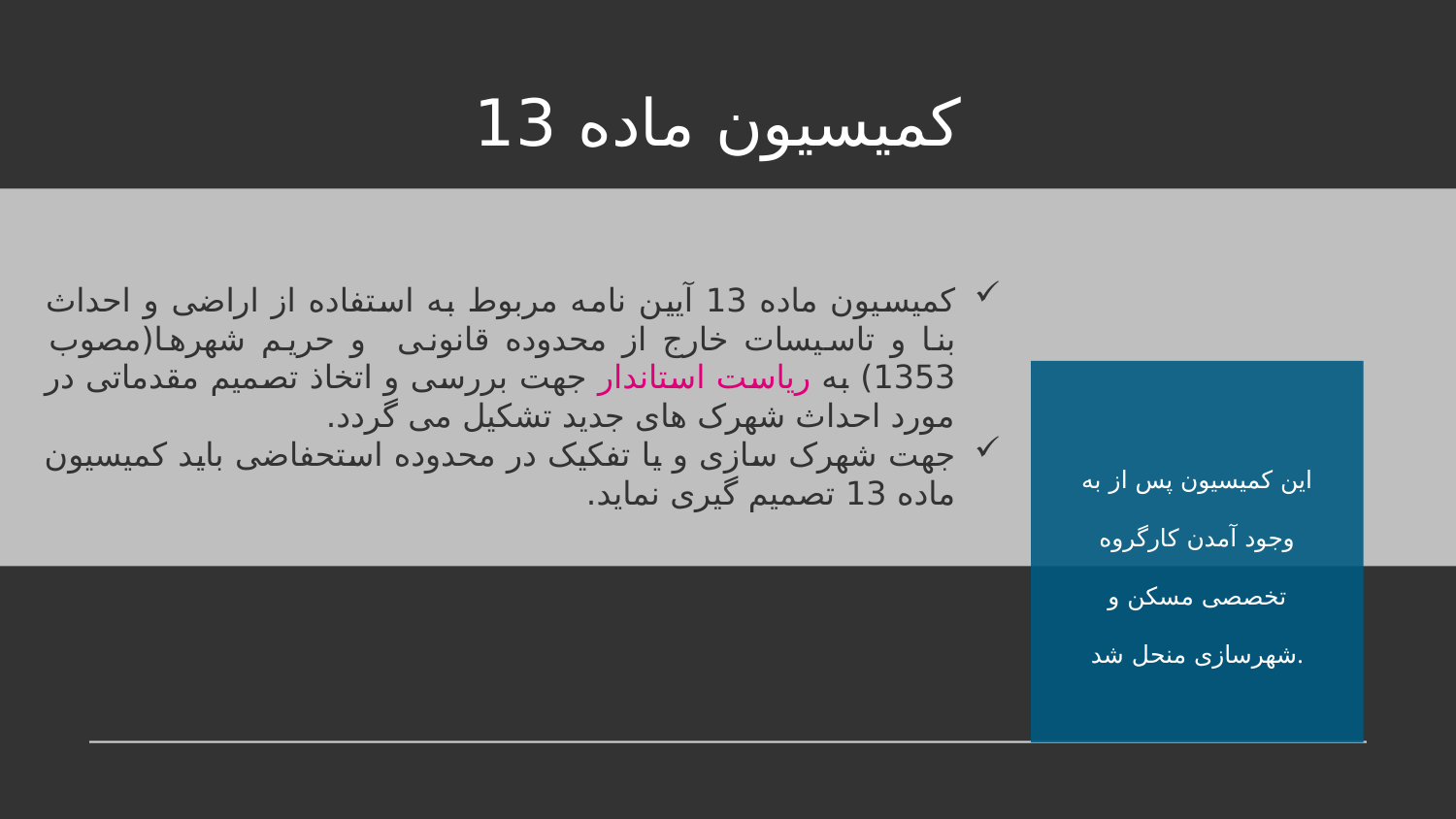

کمیسیون ماده 13

کمیسیون ماده 13 آیین نامه مربوط به استفاده از اراضی و احداث بنا و تاسیسات خارج از محدوده قانونی  و حریم شهرها(مصوب 1353) به ریاست استاندار جهت بررسی و اتخاذ تصمیم مقدماتی در مورد احداث شهرک های جدید تشکیل می گردد.
جهت شهرک سازی و یا تفکیک در محدوده استحفاضی باید کمیسیون ماده 13 تصمیم گیری نماید.
این کمیسیون پس از به وجود آمدن کارگروه تخصصی مسکن و شهرسازی منحل شد.